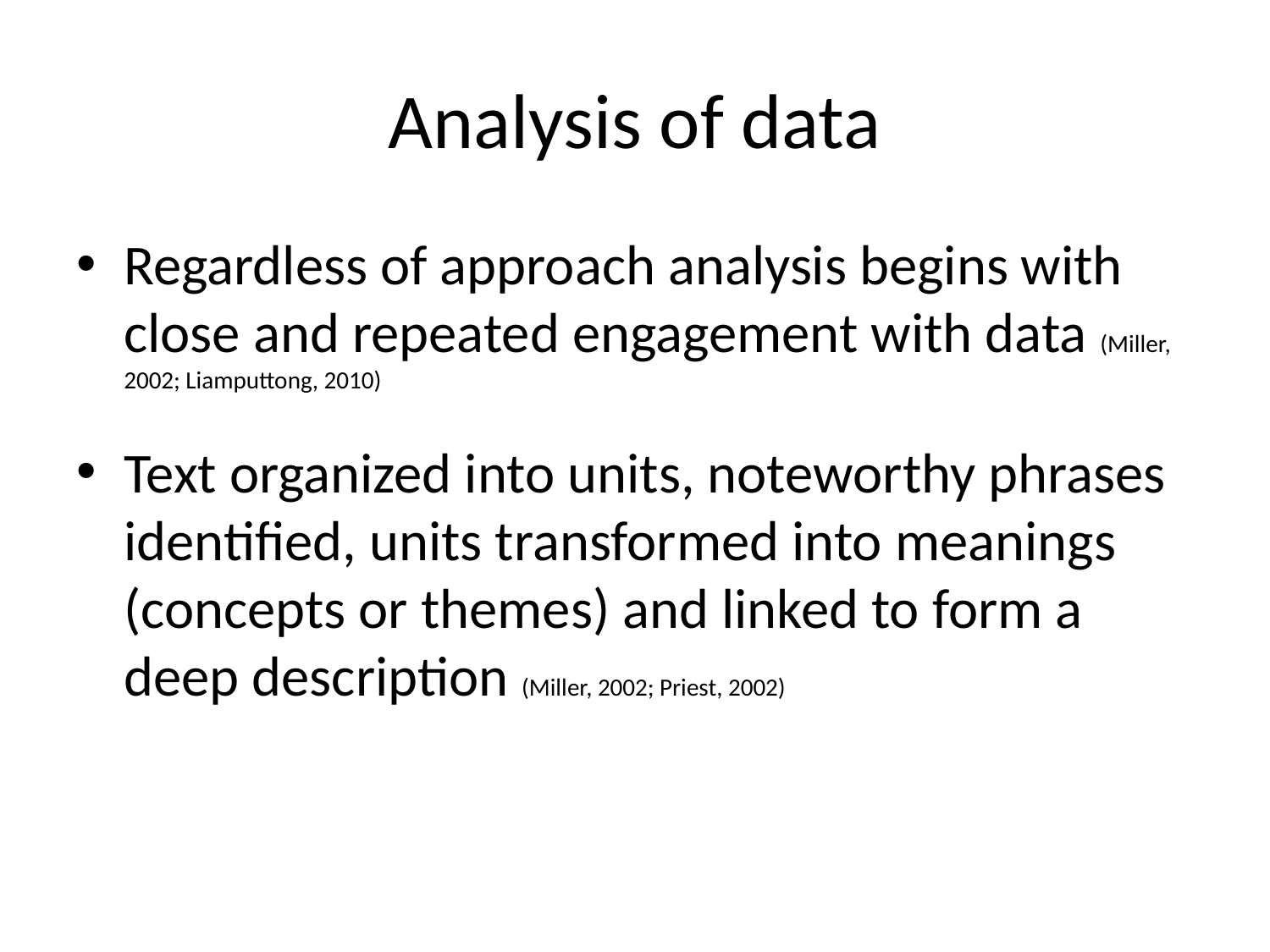

# Analysis of data
Regardless of approach analysis begins with close and repeated engagement with data (Miller, 2002; Liamputtong, 2010)
Text organized into units, noteworthy phrases identified, units transformed into meanings (concepts or themes) and linked to form a deep description (Miller, 2002; Priest, 2002)